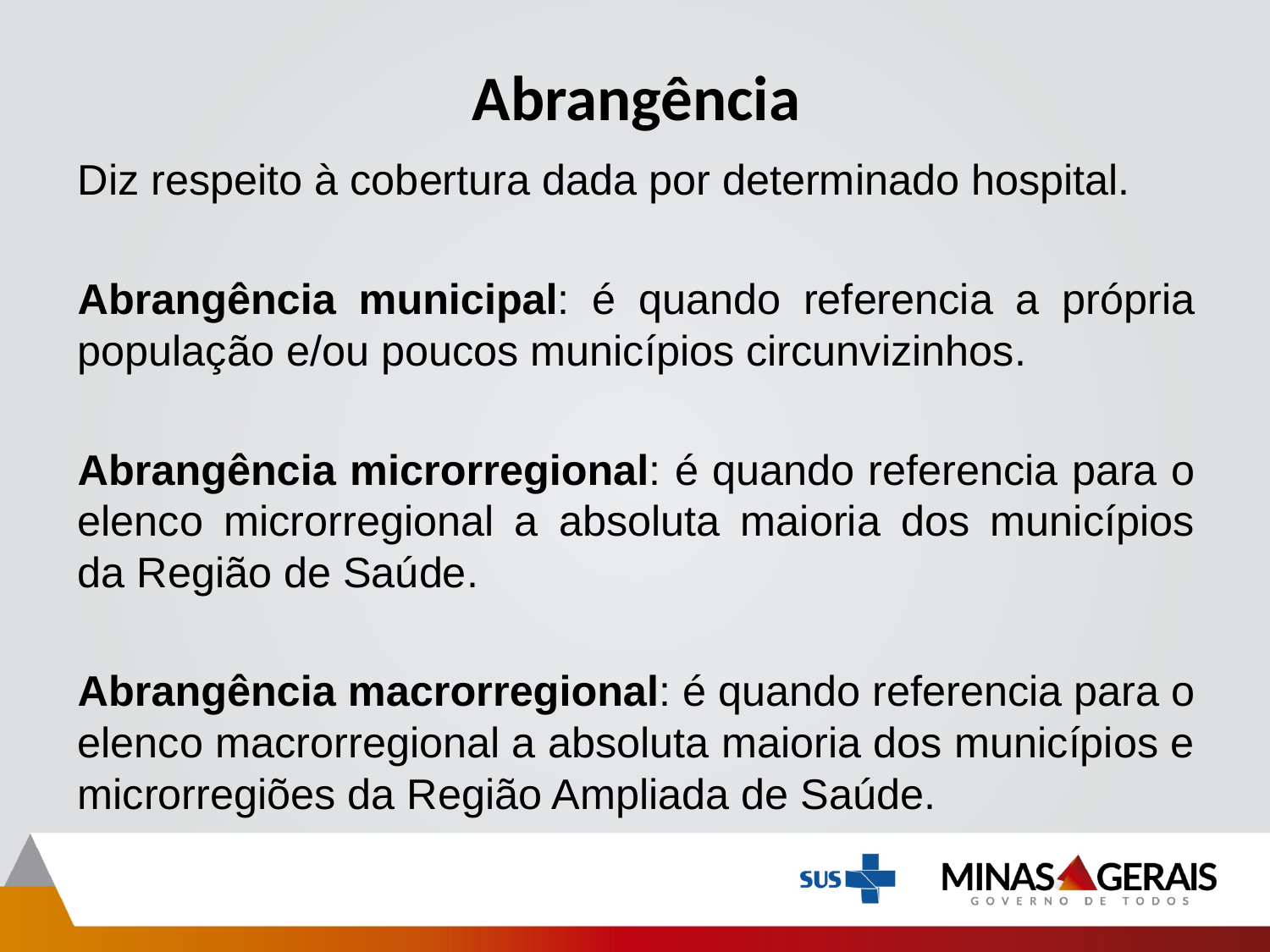

# Abrangência
Diz respeito à cobertura dada por determinado hospital.

Abrangência municipal: é quando referencia a própria população e/ou poucos municípios circunvizinhos.

Abrangência microrregional: é quando referencia para o elenco microrregional a absoluta maioria dos municípios da Região de Saúde.

Abrangência macrorregional: é quando referencia para o elenco macrorregional a absoluta maioria dos municípios e microrregiões da Região Ampliada de Saúde.